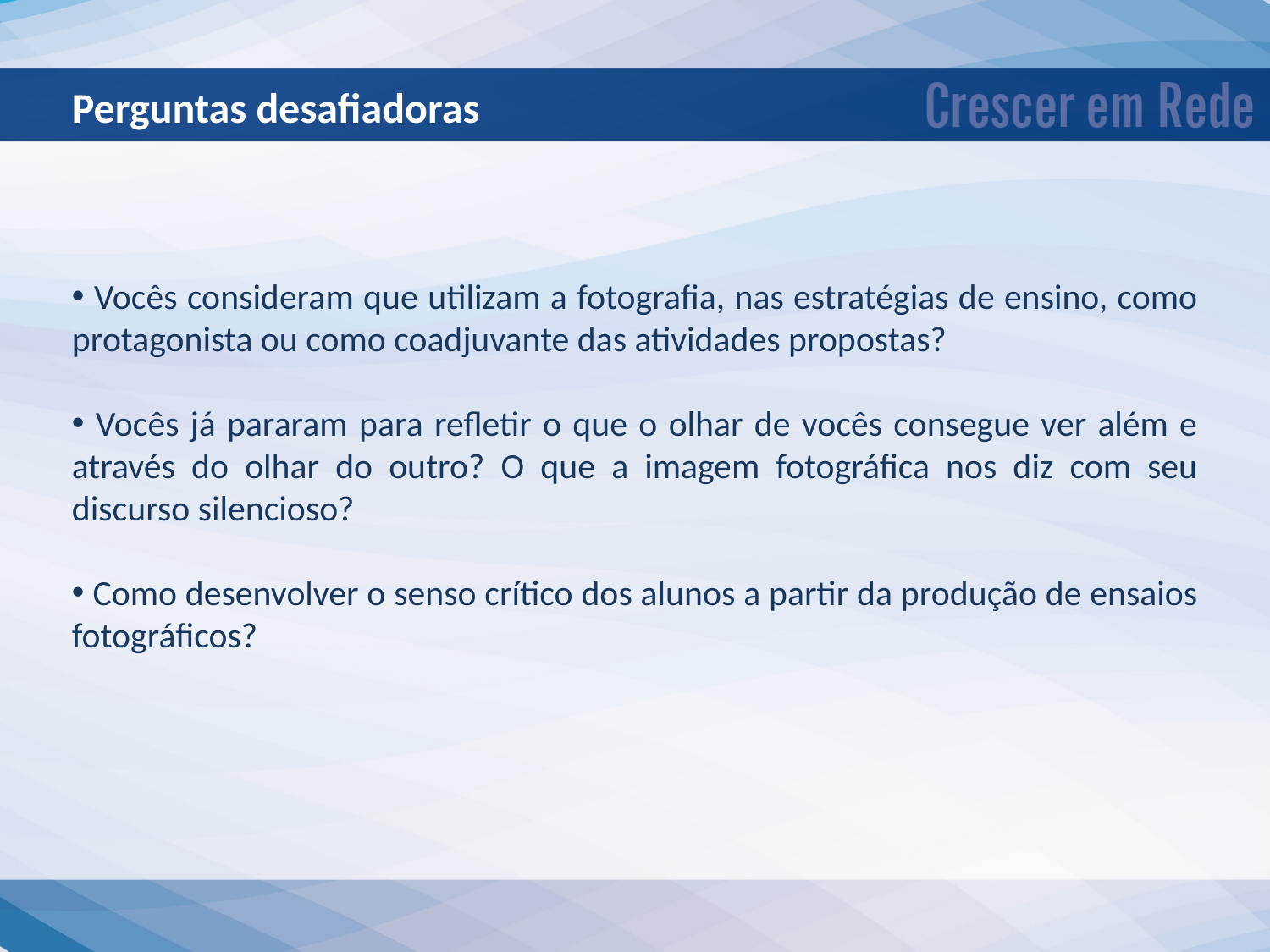

Perguntas desafiadoras
 Vocês consideram que utilizam a fotografia, nas estratégias de ensino, como protagonista ou como coadjuvante das atividades propostas?

 Vocês já pararam para refletir o que o olhar de vocês consegue ver além e através do olhar do outro? O que a imagem fotográfica nos diz com seu discurso silencioso?

 Como desenvolver o senso crítico dos alunos a partir da produção de ensaios fotográficos?